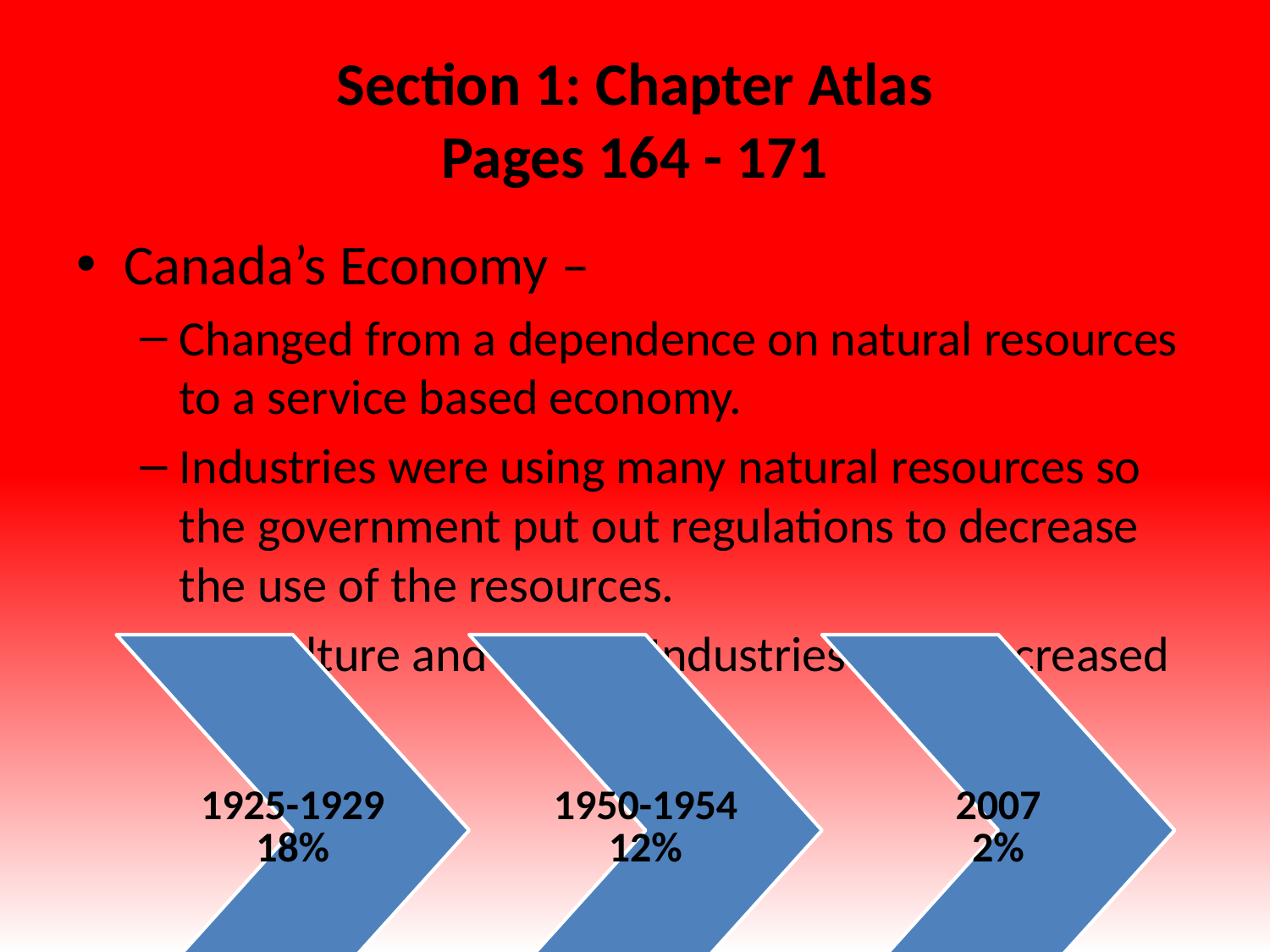

# Section 1: Chapter Atlas Pages 164 - 171
Canada’s Economy –
Changed from a dependence on natural resources to a service based economy.
Industries were using many natural resources so the government put out regulations to decrease the use of the resources.
Agriculture and Fishing Industries have decreased

1925-1929
18%
1950-1954
12%
2007
2%